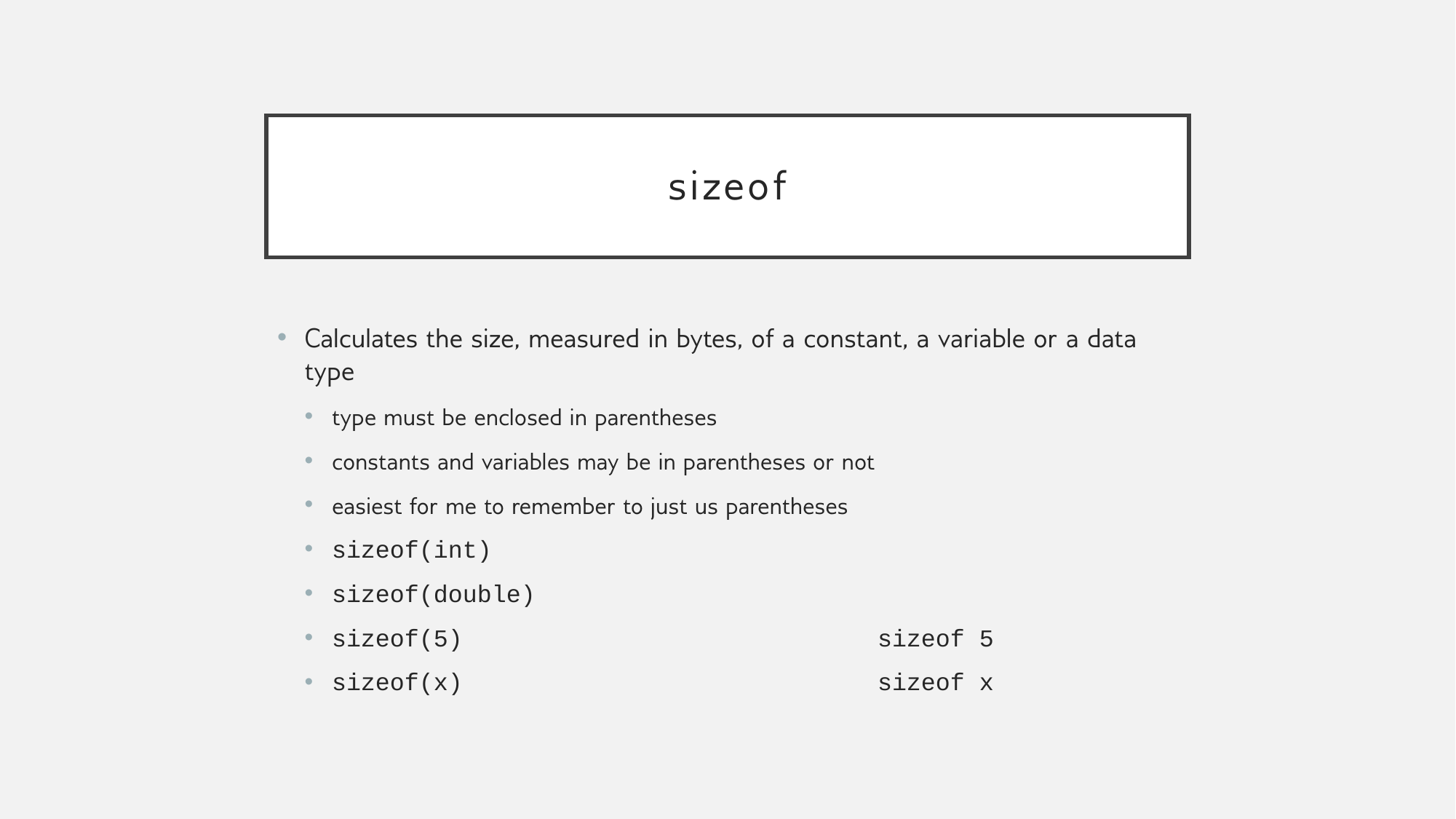

# sizeof
Calculates the size, measured in bytes, of a constant, a variable or a data type
type must be enclosed in parentheses
constants and variables may be in parentheses or not
easiest for me to remember to just us parentheses
sizeof(int)
sizeof(double)
sizeof(5)				sizeof 5
sizeof(x)				sizeof x